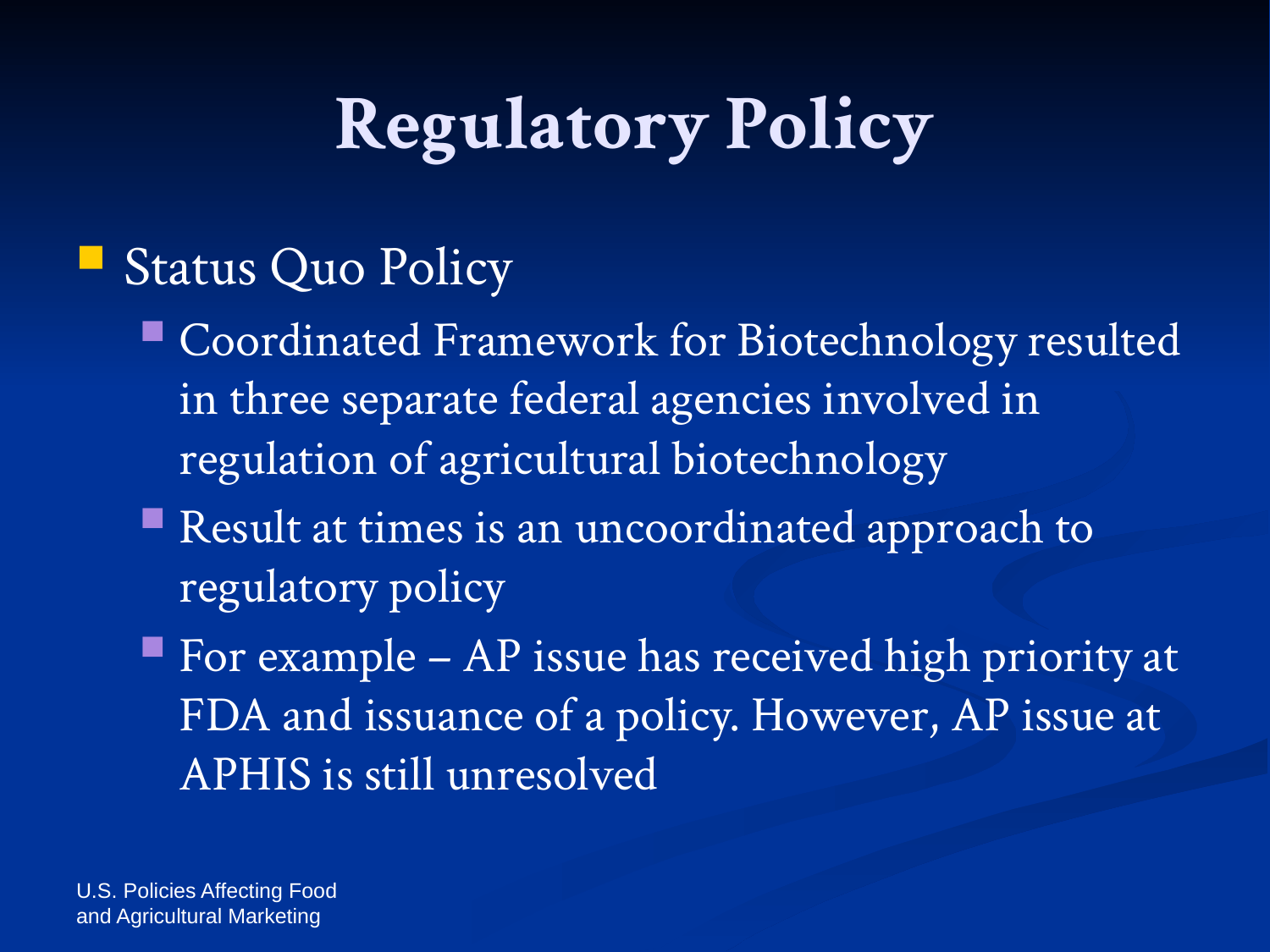

# Regulatory Policy
Status Quo Policy
Coordinated Framework for Biotechnology resulted in three separate federal agencies involved in regulation of agricultural biotechnology
Result at times is an uncoordinated approach to regulatory policy
For example – AP issue has received high priority at FDA and issuance of a policy. However, AP issue at APHIS is still unresolved
U.S. Policies Affecting Food and Agricultural Marketing